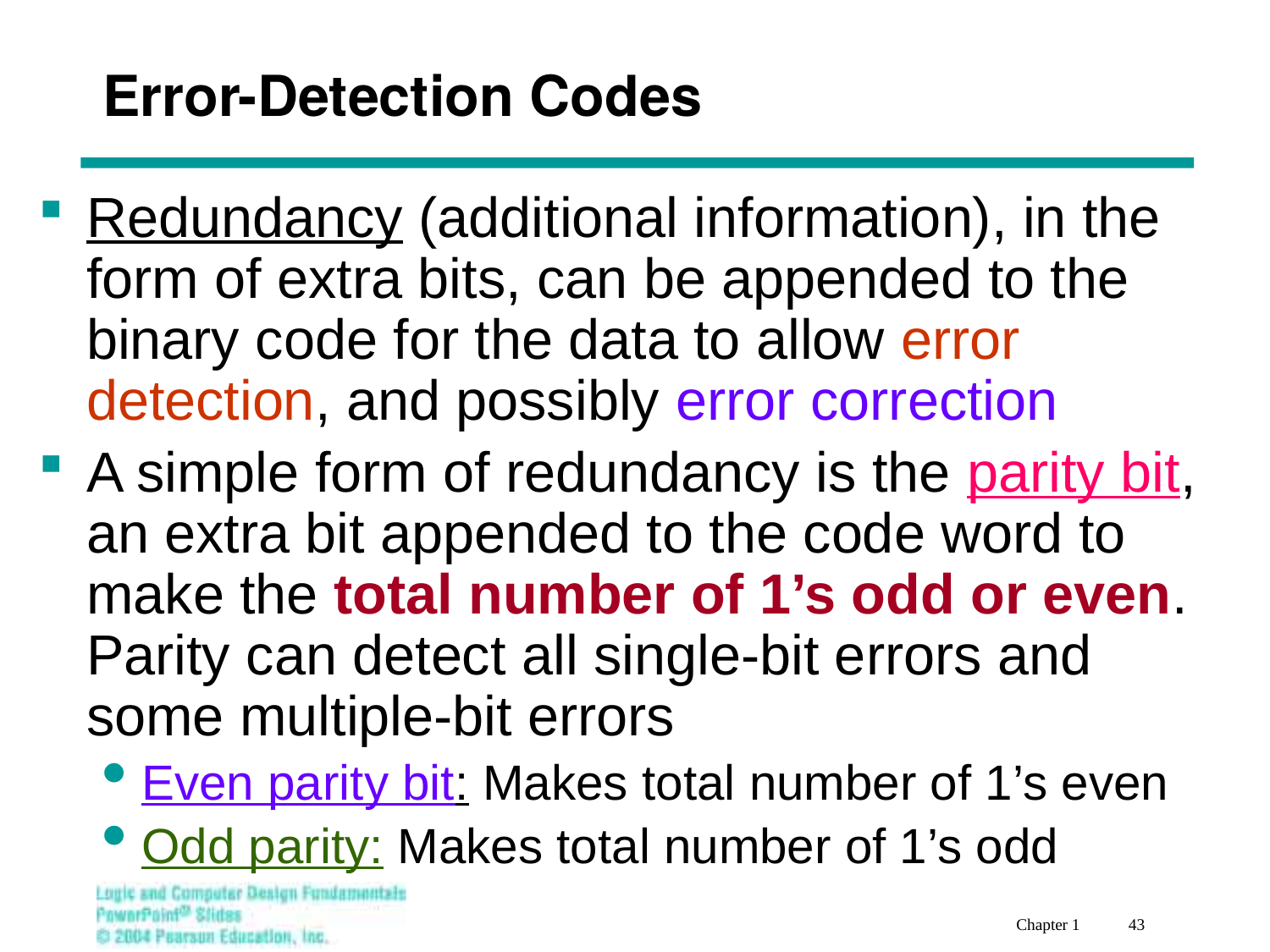

# Error-Detection Codes
Redundancy (additional information), in the form of extra bits, can be appended to the binary code for the data to allow error detection, and possibly error correction
A simple form of redundancy is the parity bit, an extra bit appended to the code word to make the total number of 1’s odd or even. Parity can detect all single-bit errors and some multiple-bit errors
Even parity bit: Makes total number of 1’s even
Odd parity: Makes total number of 1’s odd
Chapter 1            43